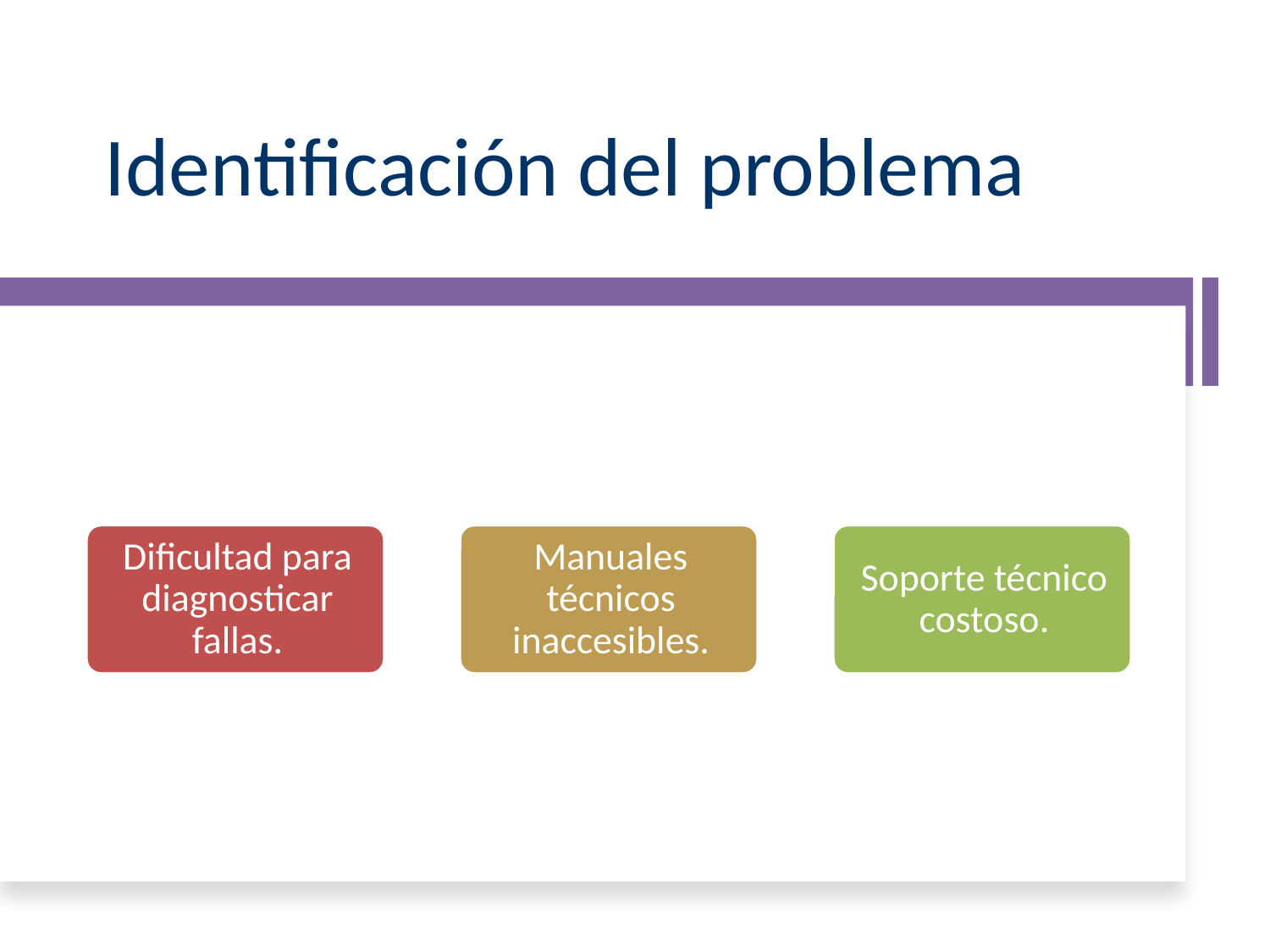

# Identificación del problema

Dificultad para diagnosticar fallas.
Manuales técnicos inaccesibles.
Soporte técnico costoso.